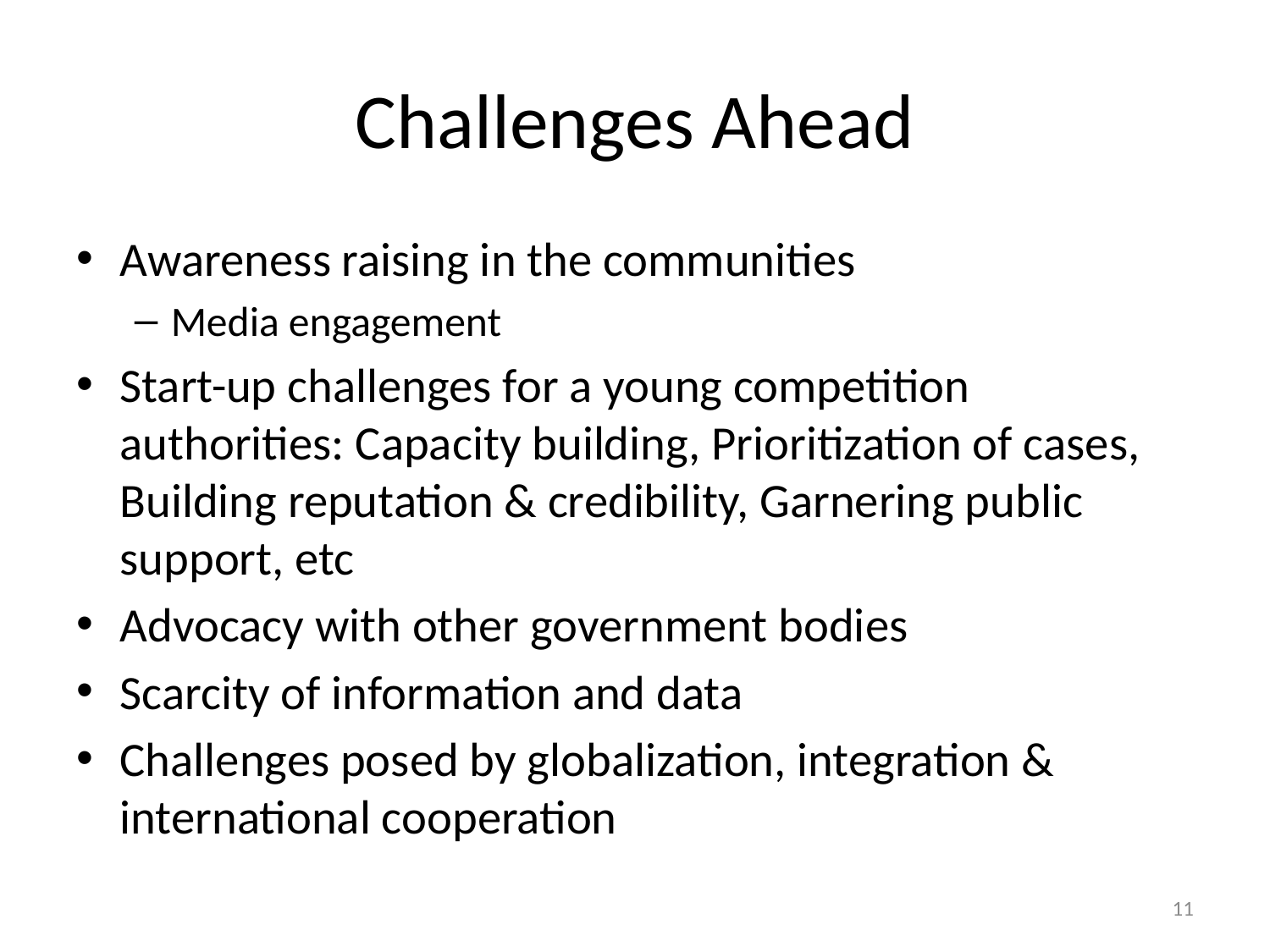

# Challenges Ahead
Awareness raising in the communities
Media engagement
Start-up challenges for a young competition authorities: Capacity building, Prioritization of cases, Building reputation & credibility, Garnering public support, etc
Advocacy with other government bodies
Scarcity of information and data
Challenges posed by globalization, integration & international cooperation

11